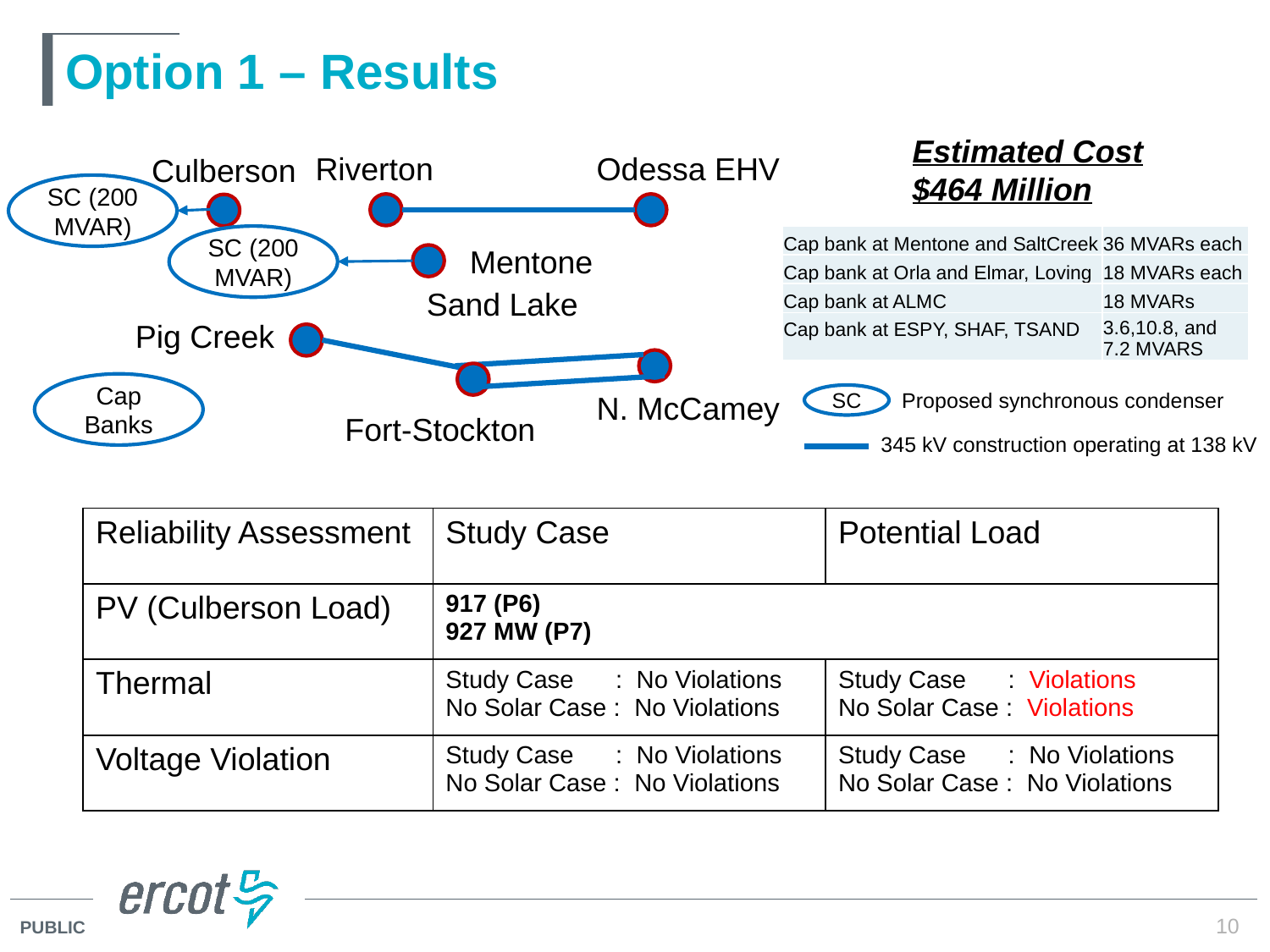

# Option 1 – Results
Estimated Cost $464 Million
Riverton
Odessa EHV
Culberson
SC (200 MVAR)

| Cap bank at Mentone and SaltCreek | 36 MVARs each |
| --- | --- |
| Cap bank at Orla and Elmar, Loving | 18 MVARs each |
| Cap bank at ALMC | 18 MVARs |
| Cap bank at ESPY, SHAF, TSAND | 3.6,10.8, and 7.2 MVARS |
SC (200 MVAR)
Mentone

Sand Lake
Pig Creek

Cap Banks
Proposed synchronous condenser
N. McCamey
SC
Fort-Stockton
345 kV construction operating at 138 kV
| Reliability Assessment | Study Case | Potential Load |
| --- | --- | --- |
| PV (Culberson Load) | 917 (P6) 927 MW (P7) |  |
| Thermal | Study Case : No Violations No Solar Case : No Violations | Study Case : Violations No Solar Case : Violations |
| Voltage Violation | Study Case : No Violations No Solar Case : No Violations | Study Case : No Violations No Solar Case : No Violations |
10